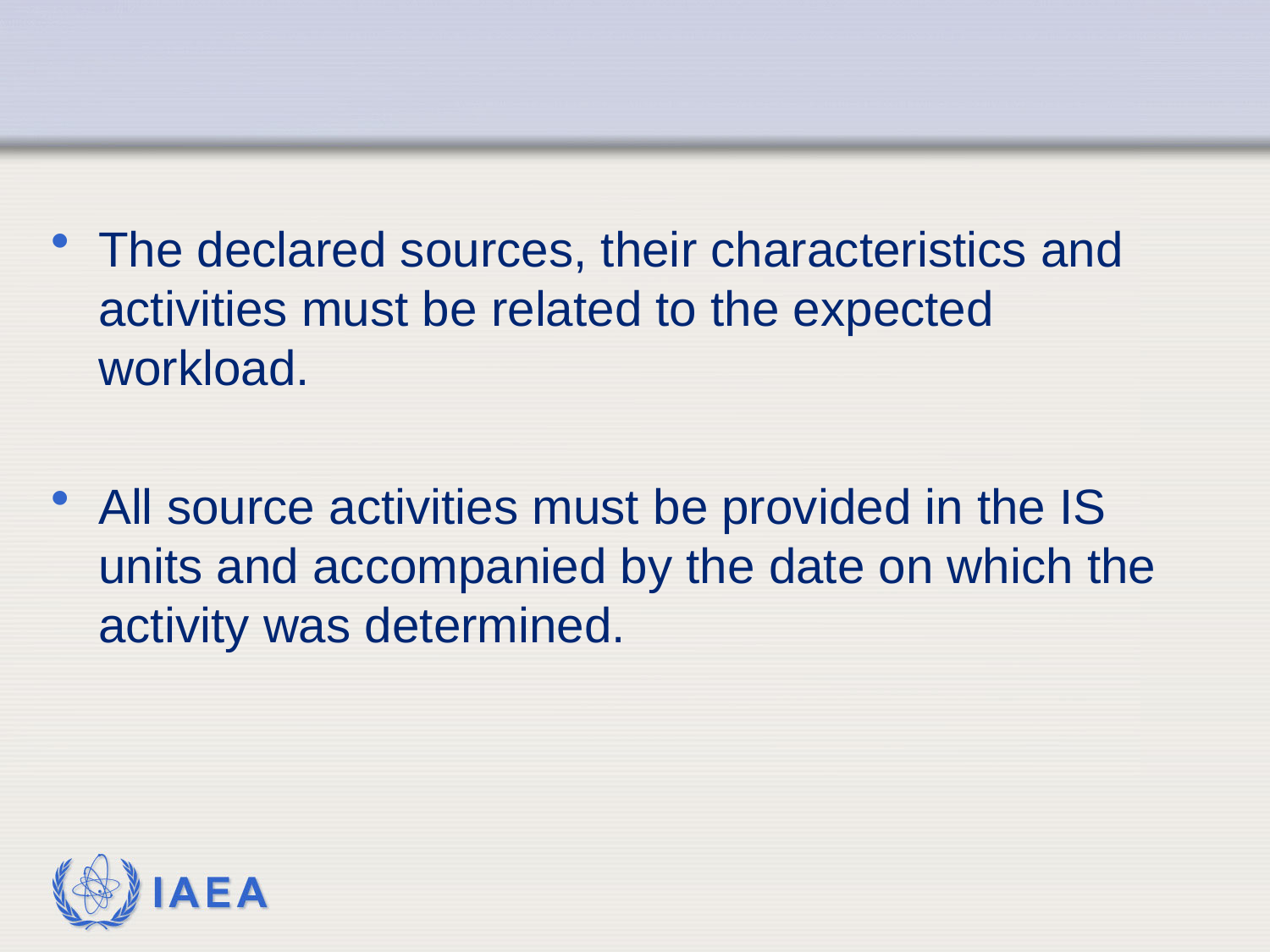

#
The declared sources, their characteristics and activities must be related to the expected workload.

All source activities must be provided in the IS units and accompanied by the date on which the activity was determined.